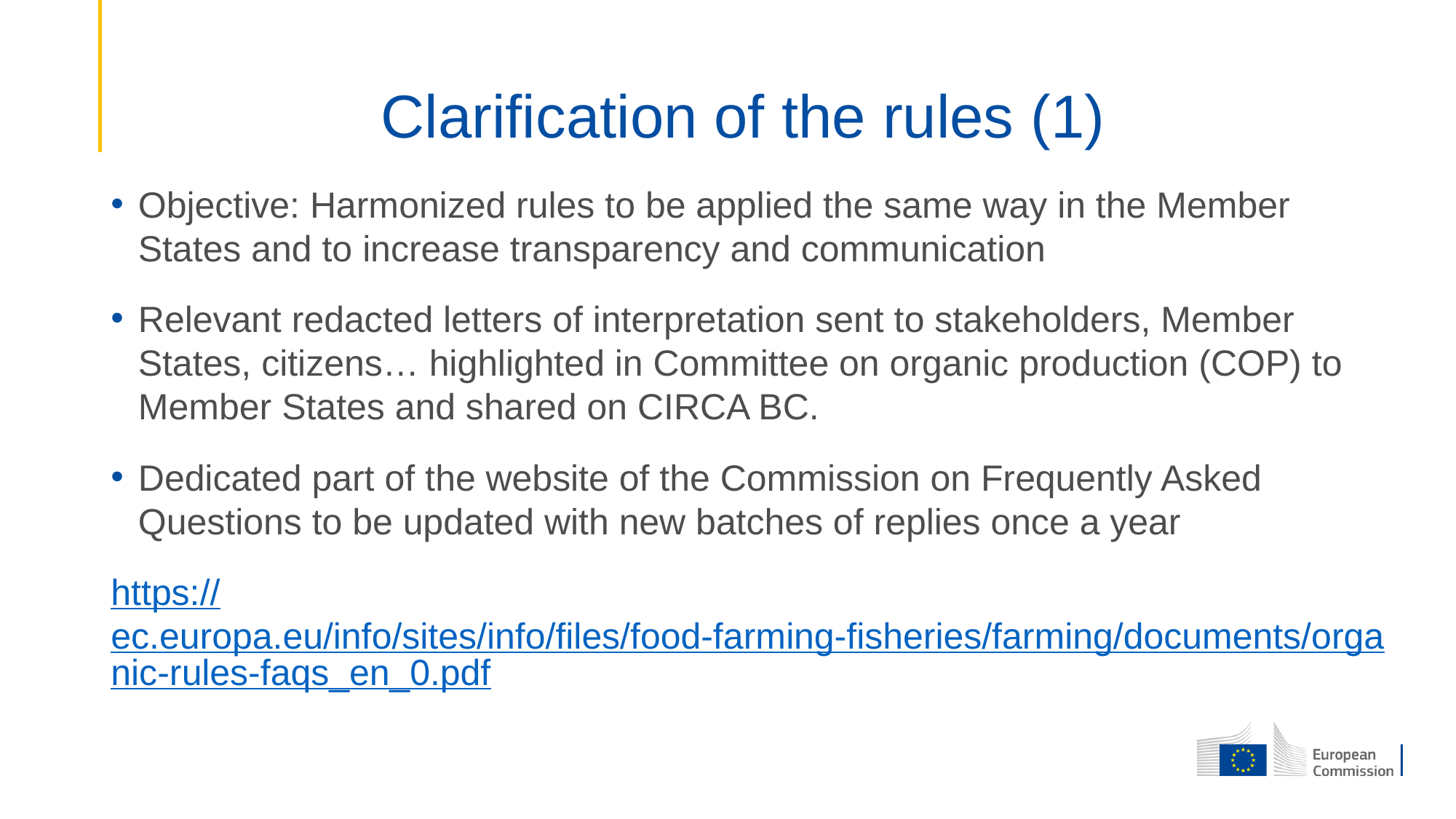

# Clarification of the rules (1)
Objective: Harmonized rules to be applied the same way in the Member States and to increase transparency and communication
Relevant redacted letters of interpretation sent to stakeholders, Member States, citizens… highlighted in Committee on organic production (COP) to Member States and shared on CIRCA BC.
Dedicated part of the website of the Commission on Frequently Asked Questions to be updated with new batches of replies once a year
https://ec.europa.eu/info/sites/info/files/food-farming-fisheries/farming/documents/organic-rules-faqs_en_0.pdf